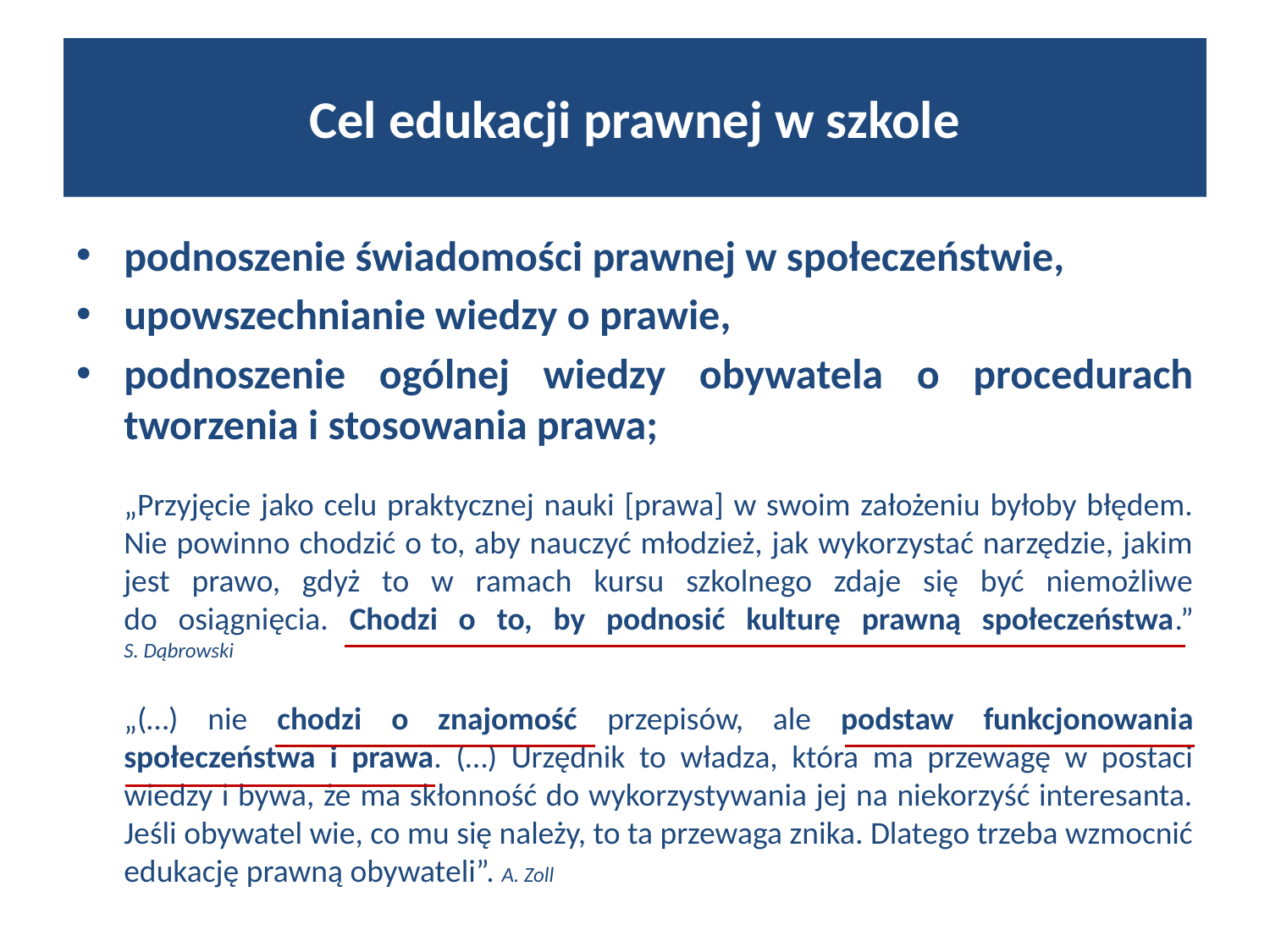

# Cel edukacji prawnej w szkole
podnoszenie świadomości prawnej w społeczeństwie,
upowszechnianie wiedzy o prawie,
podnoszenie ogólnej wiedzy obywatela o procedurach tworzenia i stosowania prawa;

	„Przyjęcie jako celu praktycznej nauki [prawa] w swoim założeniu byłoby błędem. Nie powinno chodzić o to, aby nauczyć młodzież, jak wykorzystać narzędzie, jakim jest prawo, gdyż to w ramach kursu szkolnego zdaje się być niemożliwe
do osiągnięcia. Chodzi o to, by podnosić kulturę prawną społeczeństwa.”
S. Dąbrowski

	„(…) nie chodzi o znajomość przepisów, ale podstaw funkcjonowania społeczeństwa i prawa. (…) Urzędnik to władza, która ma przewagę w postaci wiedzy i bywa, że ma skłonność do wykorzystywania jej na niekorzyść interesanta. Jeśli obywatel wie, co mu się należy, to ta przewaga znika. Dlatego trzeba wzmocnić edukację prawną obywateli”. A. Zoll